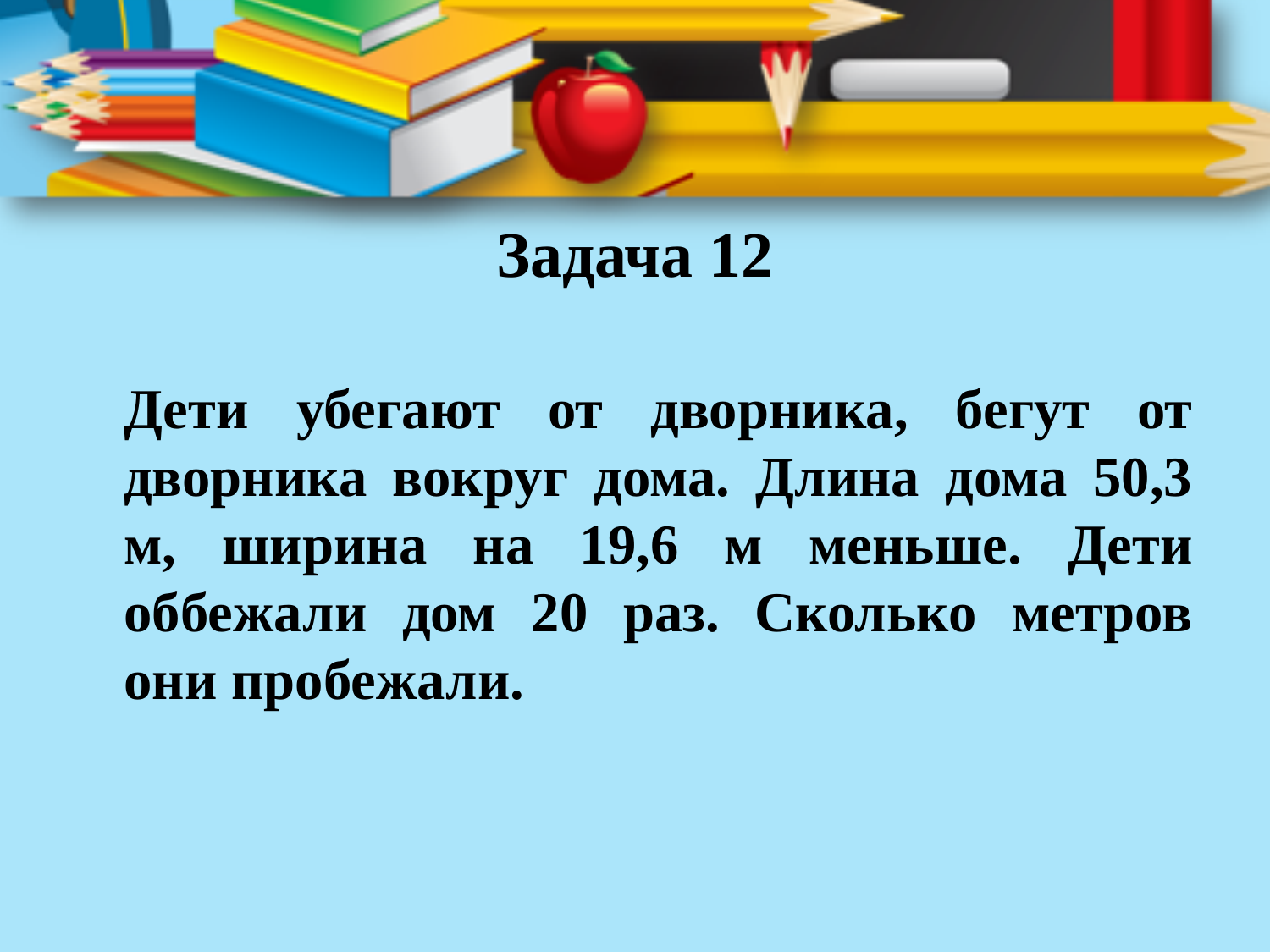

# Задача 12
	Дети убегают от дворника, бегут от дворника вокруг дома. Длина дома 50,3 м, ширина на 19,6 м меньше. Дети оббежали дом 20 раз. Сколько метров они пробежали.